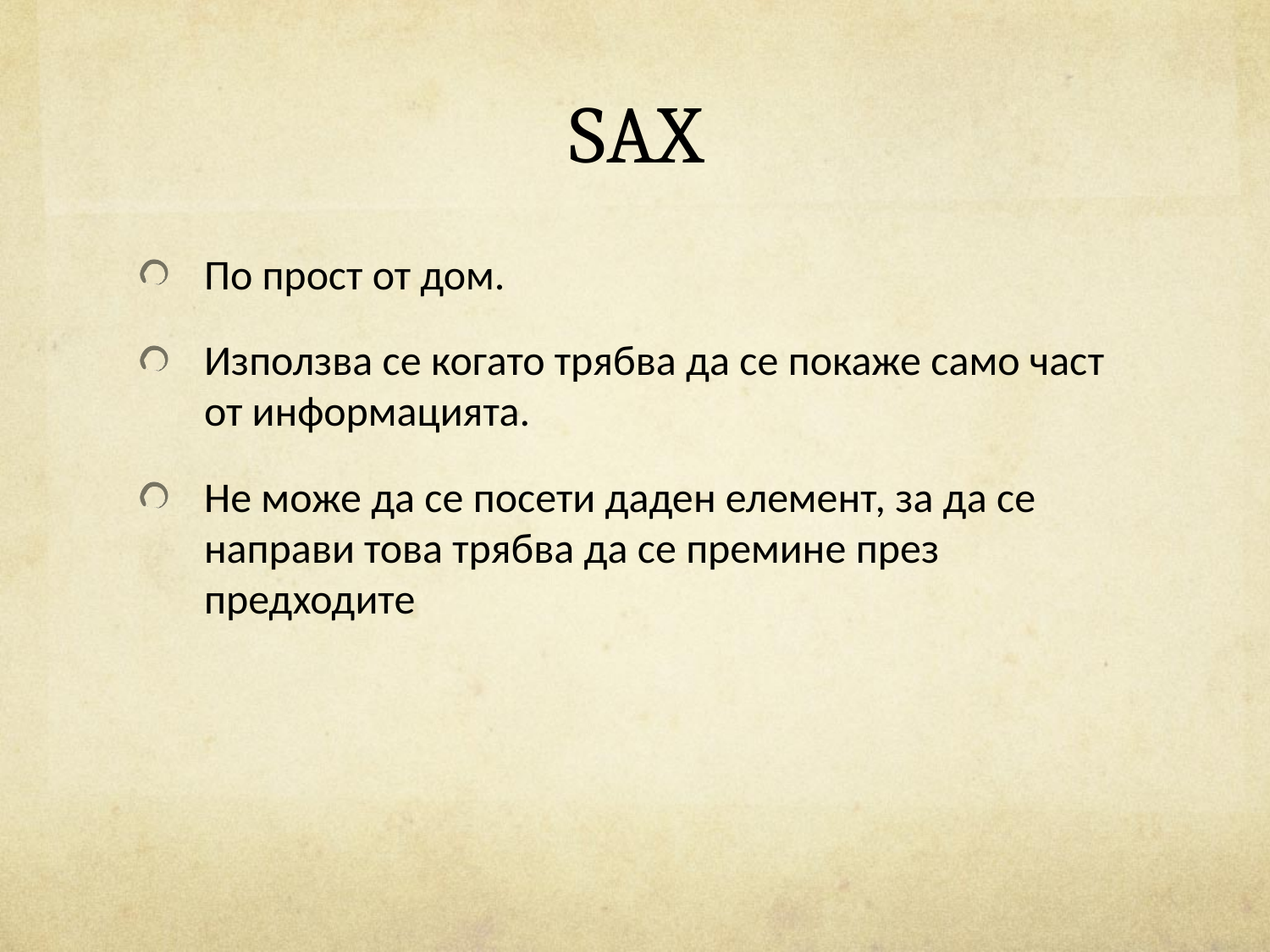

# SAX
По прост от дом.
Използва се когато трябва да се покаже само част от информацията.
Не може да се посети даден елемент, за да се направи това трябва да се премине през предходите